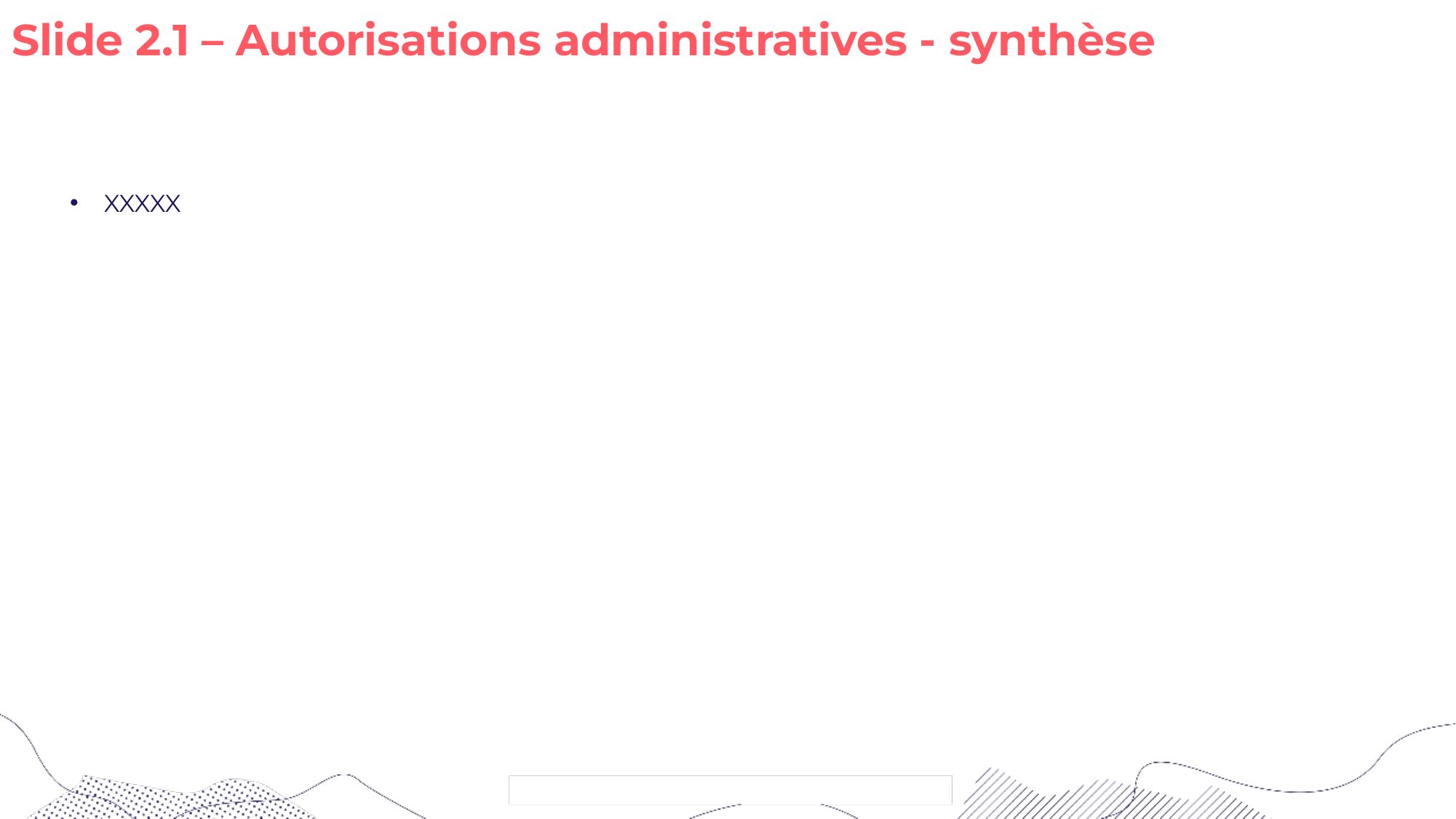

# Slide 2.1 – Autorisations administratives - synthèse
XXXXX
61